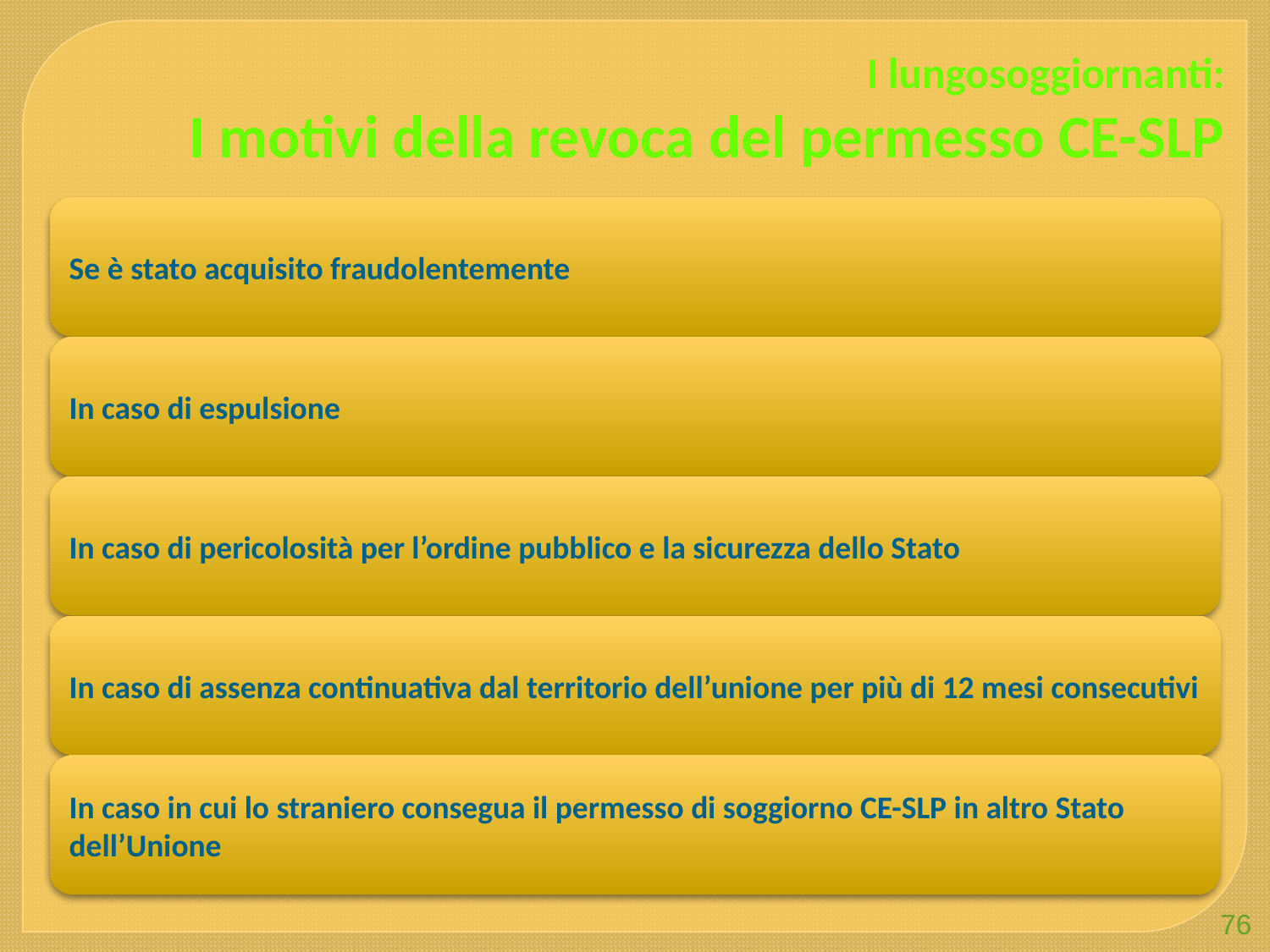

I lungosoggiornanti:
I motivi della revoca del permesso CE-SLP
Se è stato acquisito fraudolentemente
In caso di espulsione
In caso di pericolosità per l’ordine pubblico e la sicurezza dello Stato
In caso di assenza continuativa dal territorio dell’unione per più di 12 mesi consecutivi
In caso in cui lo straniero consegua il permesso di soggiorno CE-SLP in altro Stato dell’Unione
76